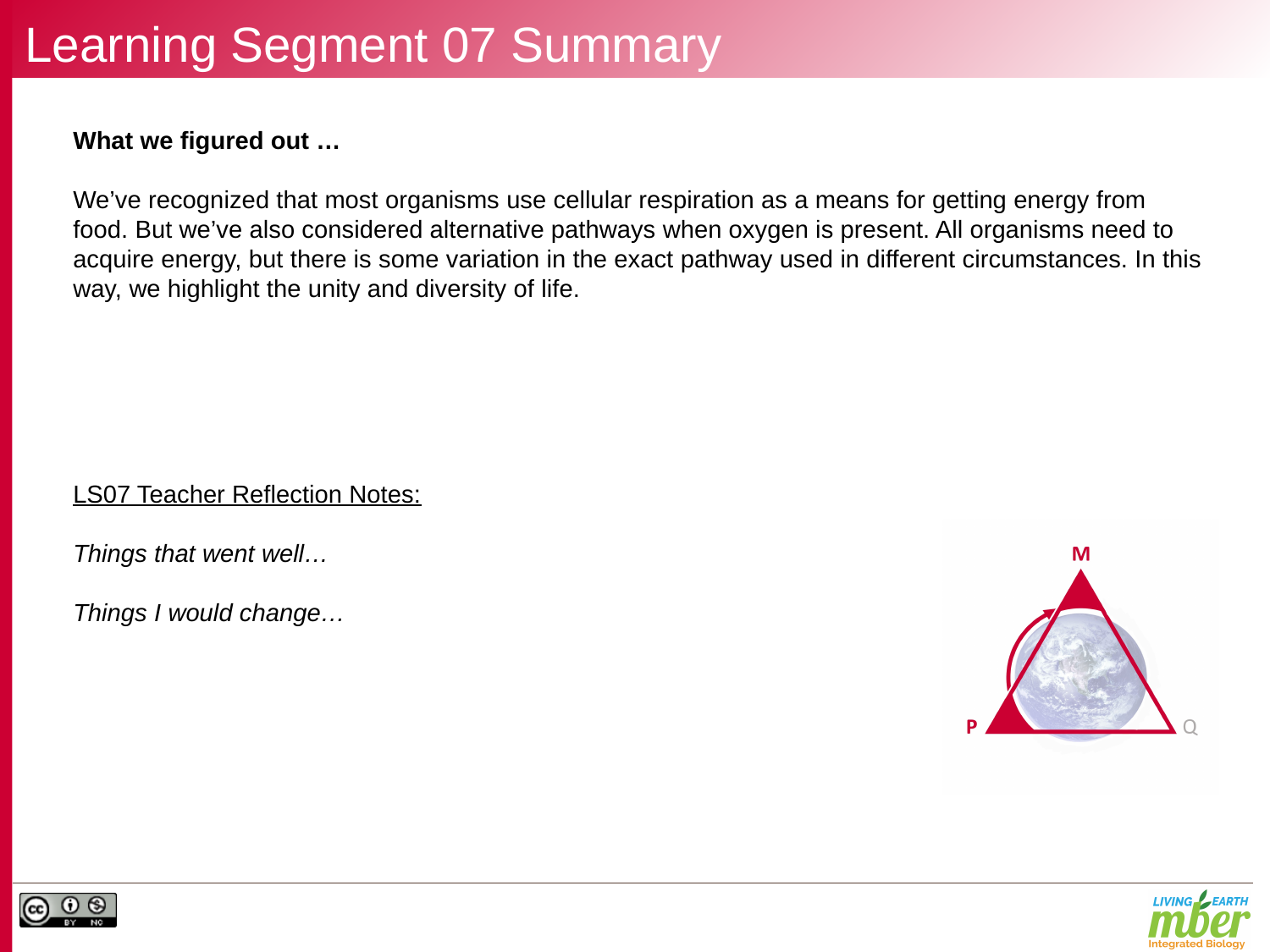

# Learning Segment 07 Summary
What we figured out …

We’ve recognized that most organisms use cellular respiration as a means for getting energy from food. But we’ve also considered alternative pathways when oxygen is present. All organisms need to acquire energy, but there is some variation in the exact pathway used in different circumstances. In this way, we highlight the unity and diversity of life.

LS07 Teacher Reflection Notes:

Things that went well…

Things I would change…